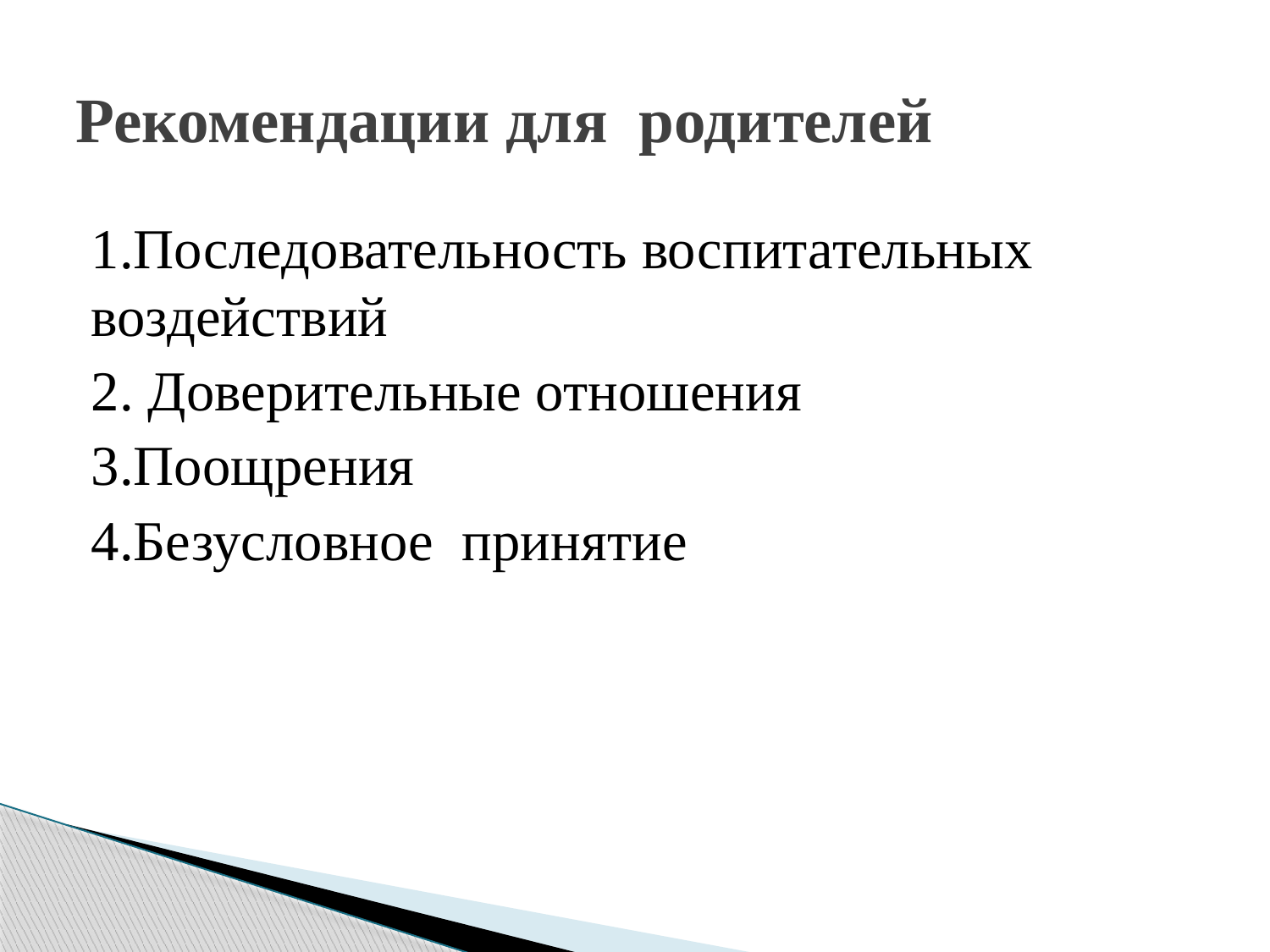

# Рекомендации для  родителей
1.Последовательность воспитательных воздействий
2. Доверительные отношения
3.Поощрения
4.Безусловное  принятие